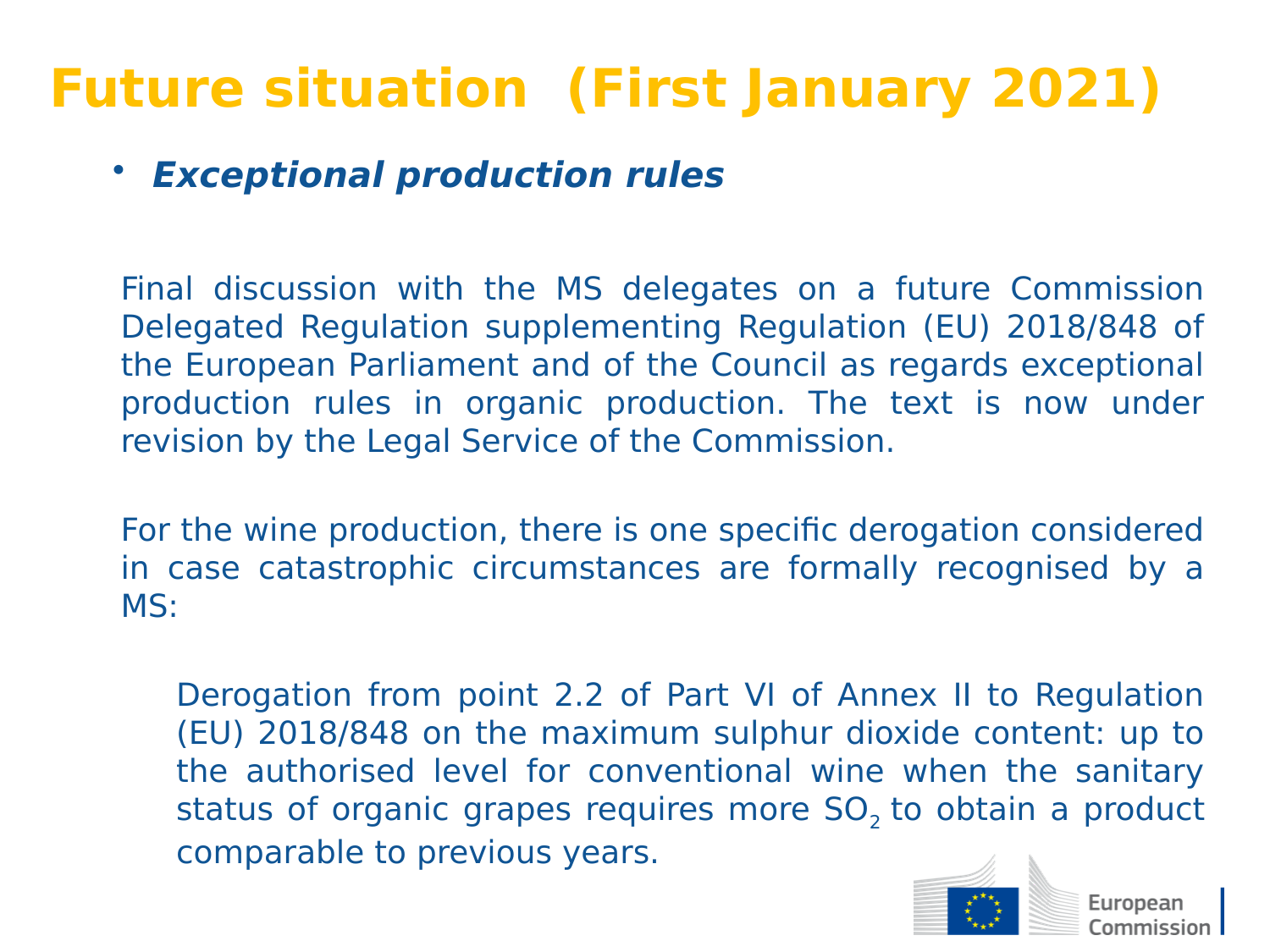

# Future situation  (First January 2021)
Exceptional production rules

Final discussion with the MS delegates on a future Commission Delegated Regulation supplementing Regulation (EU) 2018/848 of the European Parliament and of the Council as regards exceptional production rules in organic production. The text is now under revision by the Legal Service of the Commission.

For the wine production, there is one specific derogation considered in case catastrophic circumstances are formally recognised by a MS:

Derogation from point 2.2 of Part VI of Annex II to Regulation (EU) 2018/848 on the maximum sulphur dioxide content: up to the authorised level for conventional wine when the sanitary status of organic grapes requires more SO2 to obtain a product comparable to previous years.